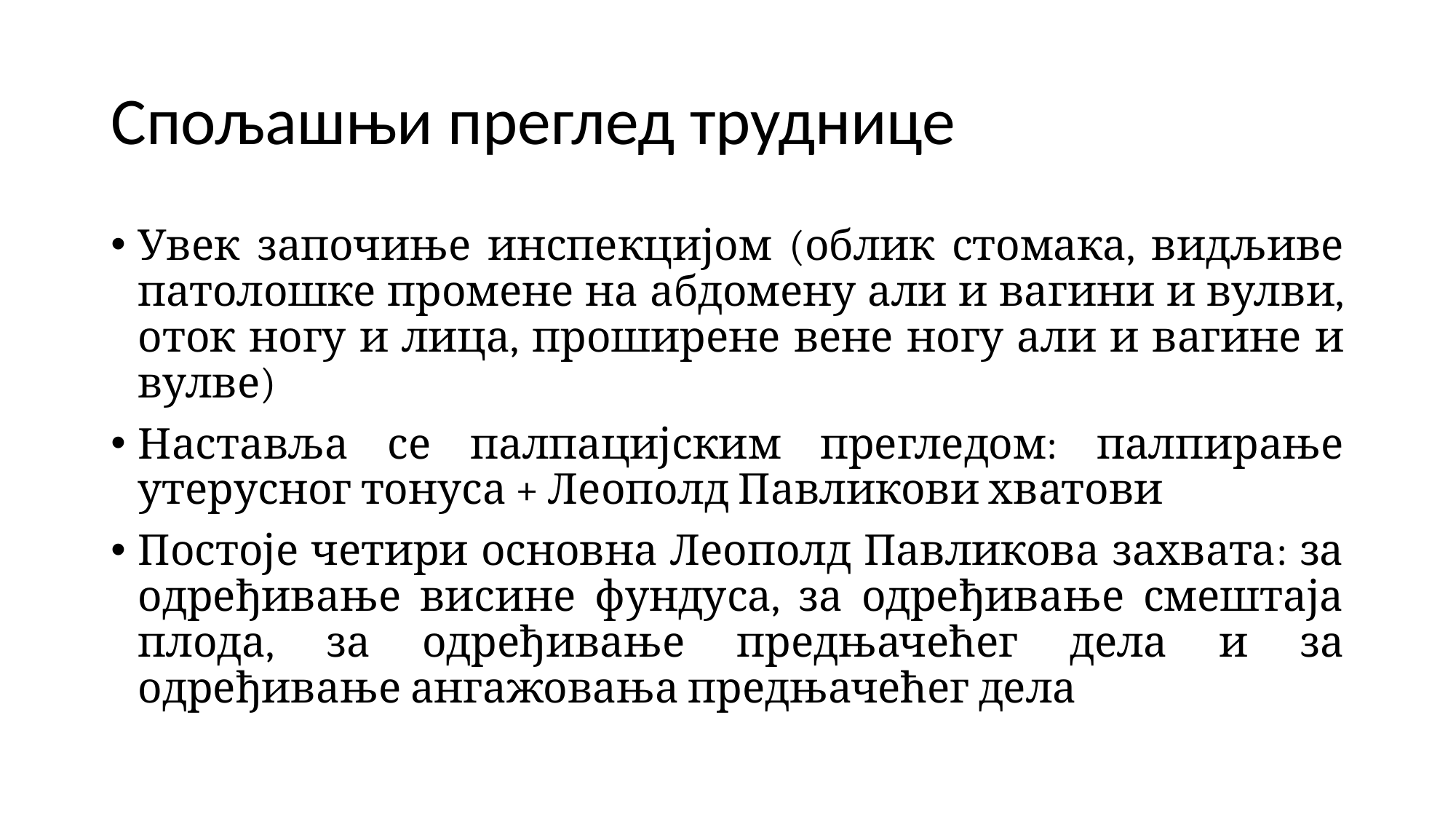

# Спољашњи преглед труднице
Увек започиње инспекцијом (облик стомака, видљиве патолошке промене на абдомену али и вагини и вулви, оток ногу и лица, проширене вене ногу али и вагине и вулве)
Наставља се палпацијским прегледом: палпирање утерусног тонуса + Леополд Павликови хватови
Постоје четири основна Леополд Павликова захвата: за одређивање висине фундуса, за одређивање смештаја плода, за одређивање предњачећег дела и за одређивање ангажовања предњачећег дела